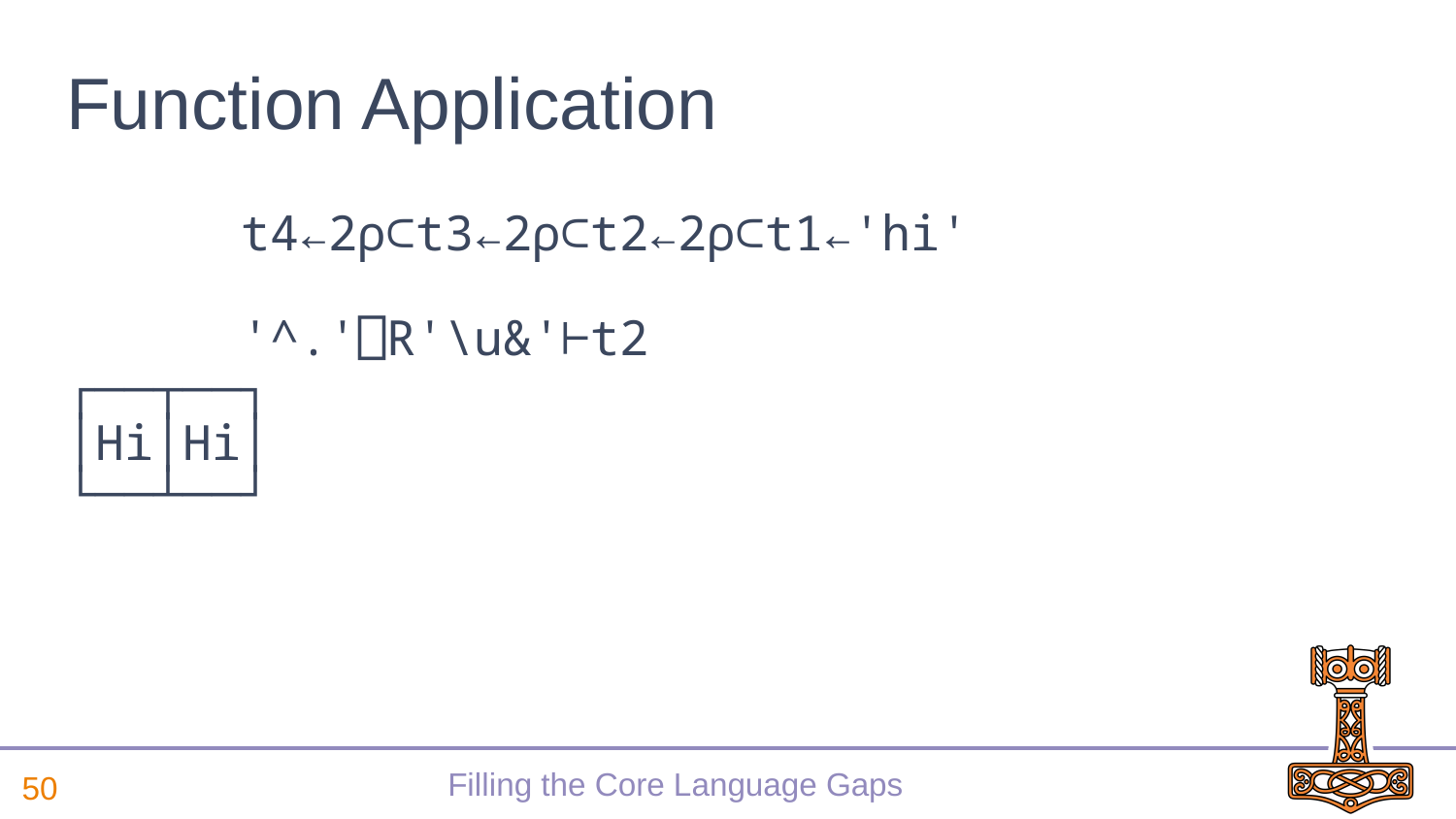

# Function Application
      t4←2⍴⊂t3←2⍴⊂t2←2⍴⊂t1←'hi'

      '^.'⎕R'\u&'⊢t2
┌──┬──┐
│Hi│Hi│
└──┴──┘